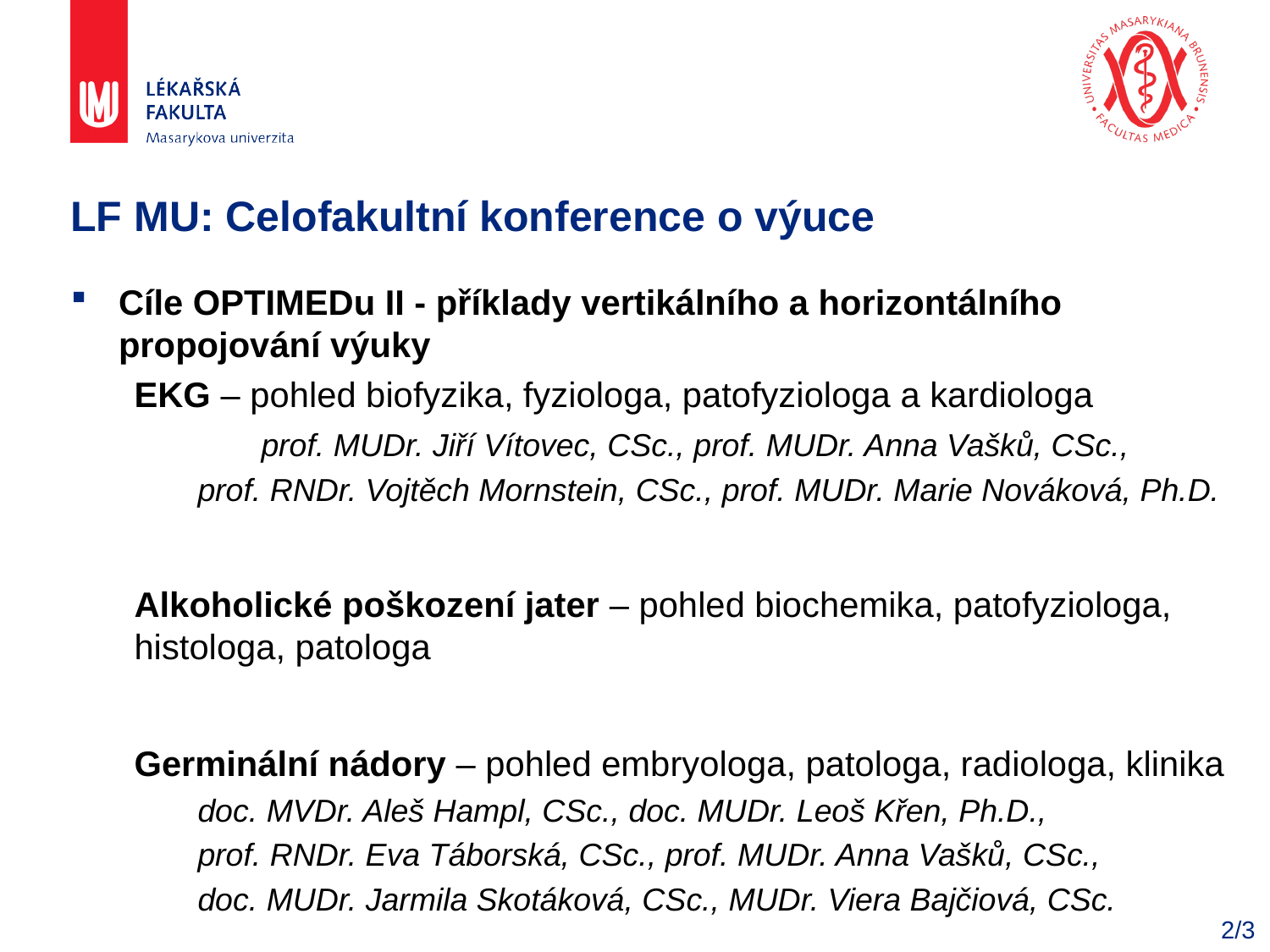

# LF MU: Celofakultní konference o výuce
Cíle OPTIMEDu II - příklady vertikálního a horizontálního propojování výuky
EKG – pohled biofyzika, fyziologa, patofyziologa a kardiologa
	prof. MUDr. Jiří Vítovec, CSc., prof. MUDr. Anna Vašků, CSc.,
prof. RNDr. Vojtěch Mornstein, CSc., prof. MUDr. Marie Nováková, Ph.D.

Alkoholické poškození jater – pohled biochemika, patofyziologa, histologa, patologa

Germinální nádory – pohled embryologa, patologa, radiologa, klinika
doc. MVDr. Aleš Hampl, CSc., doc. MUDr. Leoš Křen, Ph.D.,
prof. RNDr. Eva Táborská, CSc., prof. MUDr. Anna Vašků, CSc.,
doc. MUDr. Jarmila Skotáková, CSc., MUDr. Viera Bajčiová, CSc.

2/3